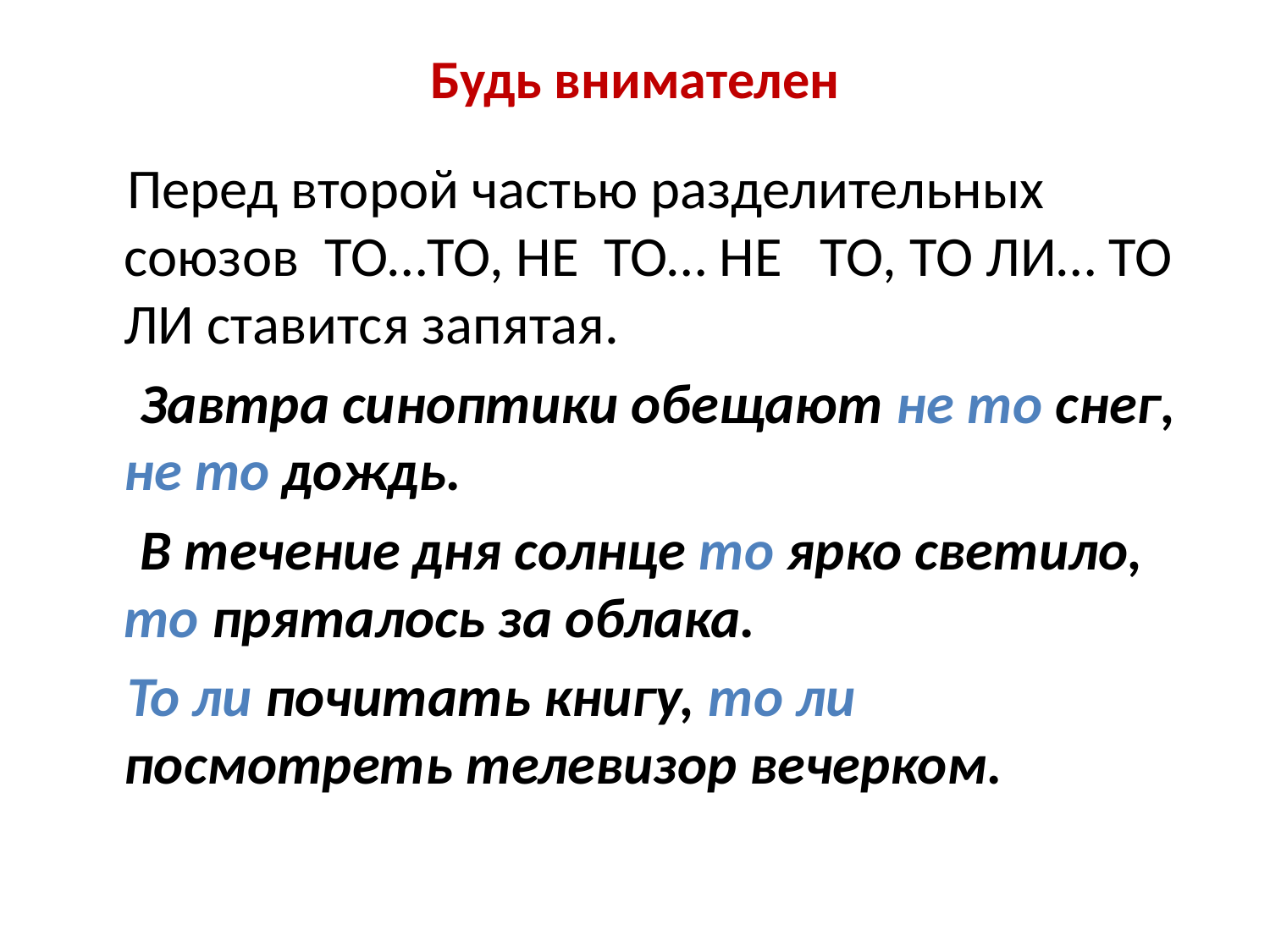

# Будь внимателен
    Перед второй частью разделительных союзов  ТО…ТО, НЕ  ТО… НЕ   ТО, ТО ЛИ… ТО ЛИ ставится запятая.
     Завтра синоптики обещают не то снег, не то дождь.
     В течение дня солнце то ярко светило, то пряталось за облака.
    То ли почитать книгу, то ли посмотреть телевизор вечерком.